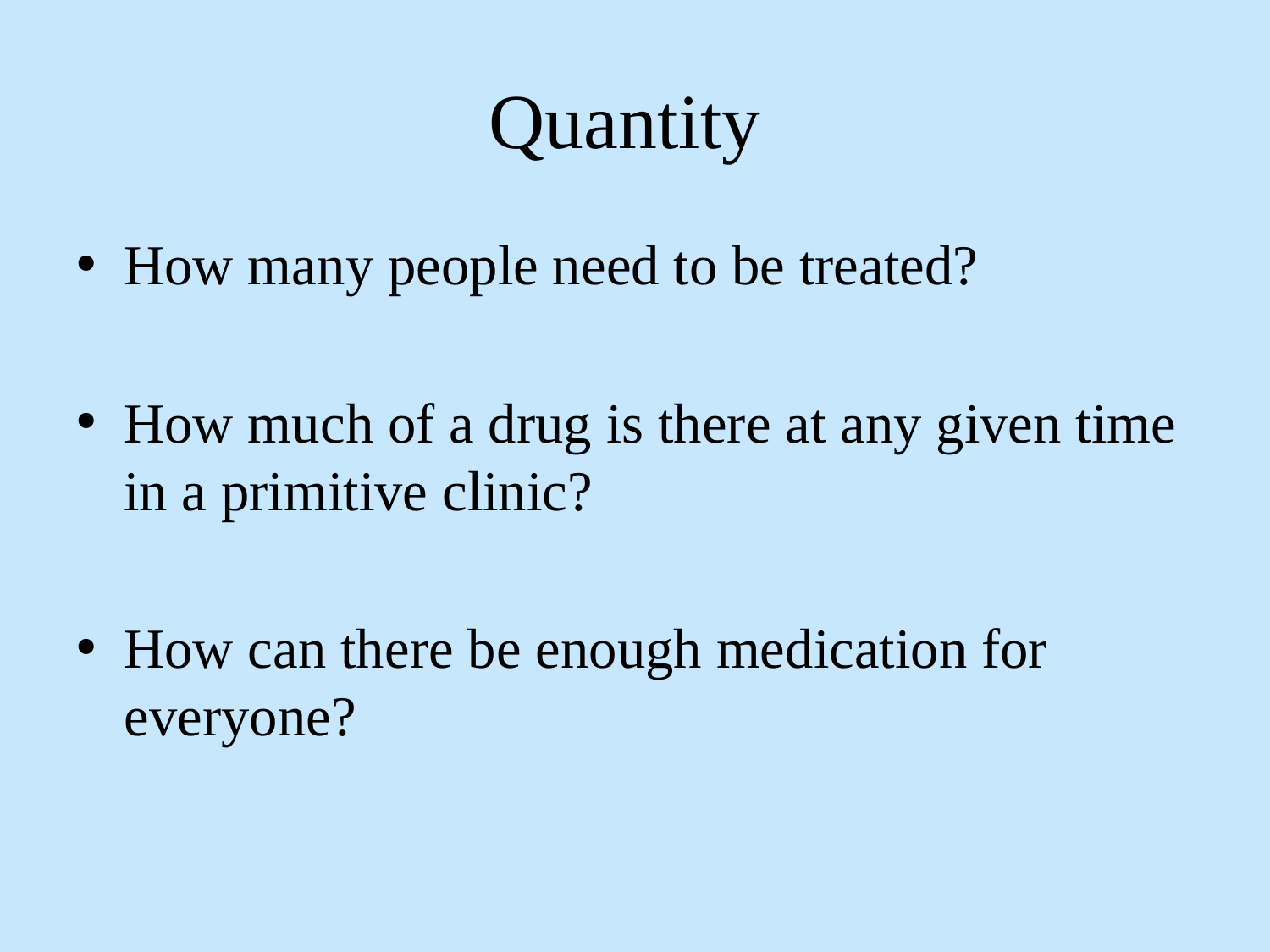

# Quantity
How many people need to be treated?

How much of a drug is there at any given time in a primitive clinic?

How can there be enough medication for everyone?